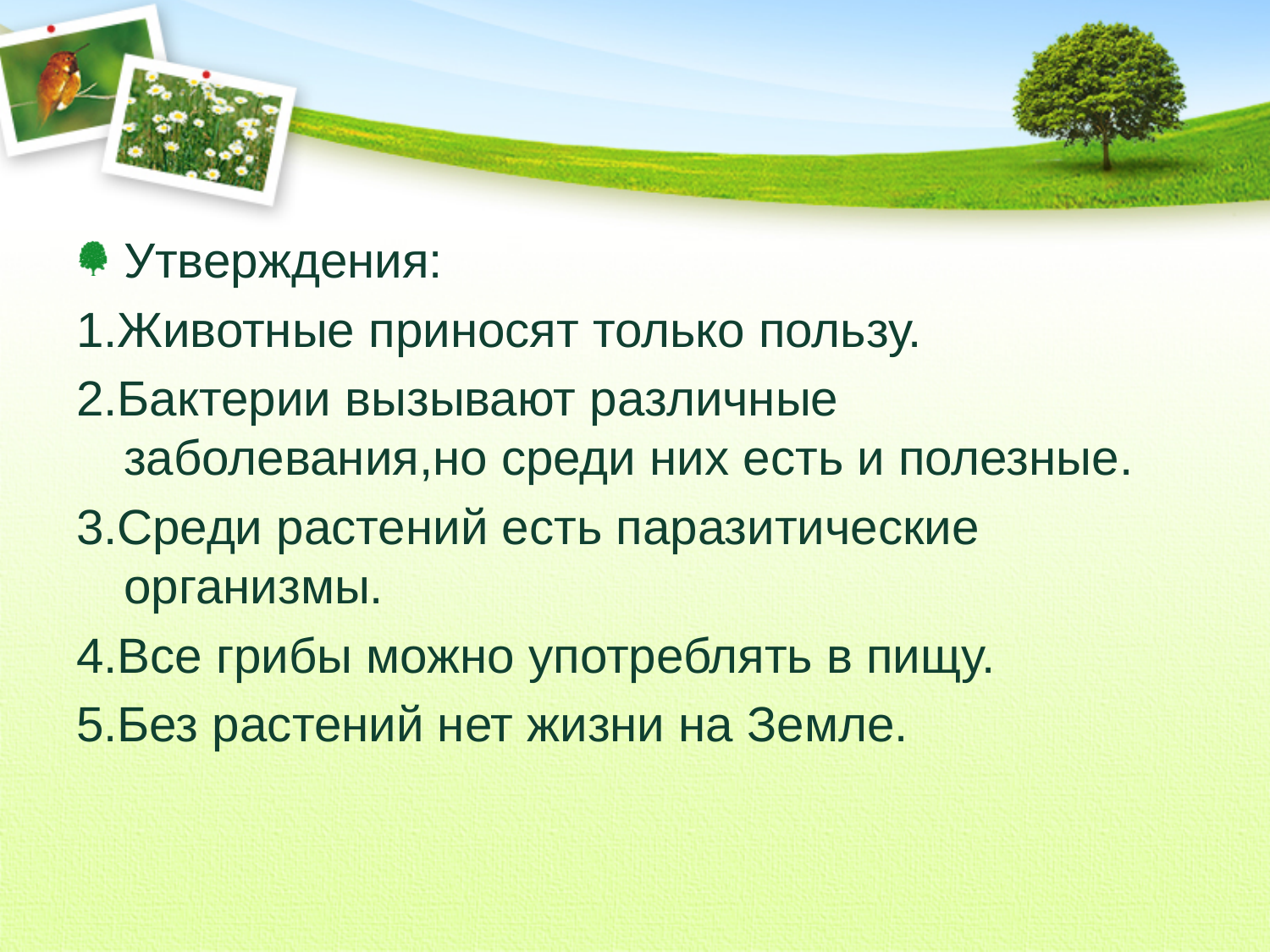

Утверждения:
1.Животные приносят только пользу.
2.Бактерии вызывают различные заболевания,но среди них есть и полезные.
3.Среди растений есть паразитические организмы.
4.Все грибы можно употреблять в пищу.
5.Без растений нет жизни на Земле.